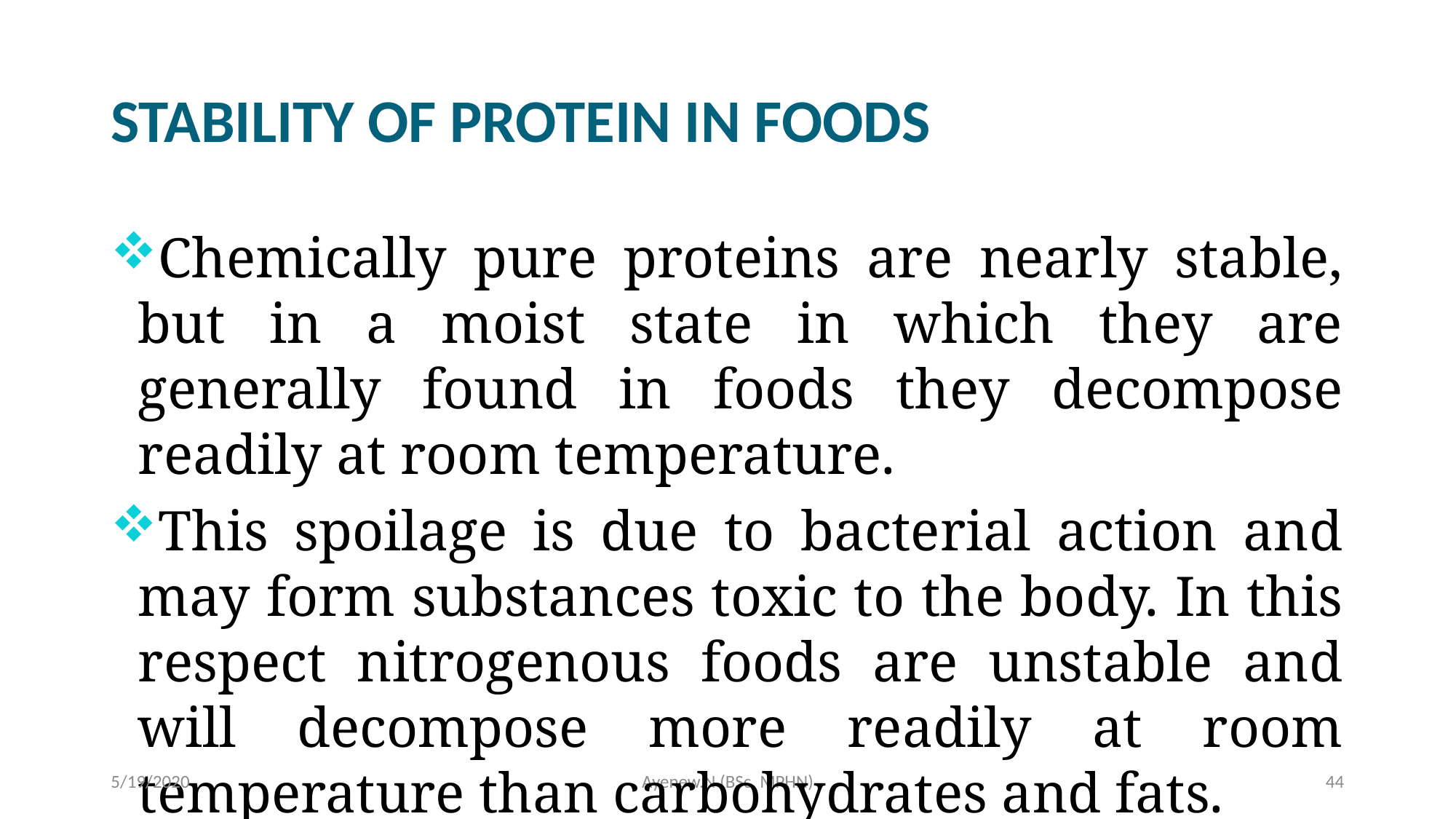

# STABILITY OF PROTEIN IN FOODS
Chemically pure proteins are nearly stable, but in a moist state in which they are generally found in foods they decompose readily at room temperature.
This spoilage is due to bacterial action and may form substances toxic to the body. In this respect nitrogenous foods are unstable and will decompose more readily at room temperature than carbohydrates and fats.

5/19/2020
Ayenew.N (BSc, MPHN)
44